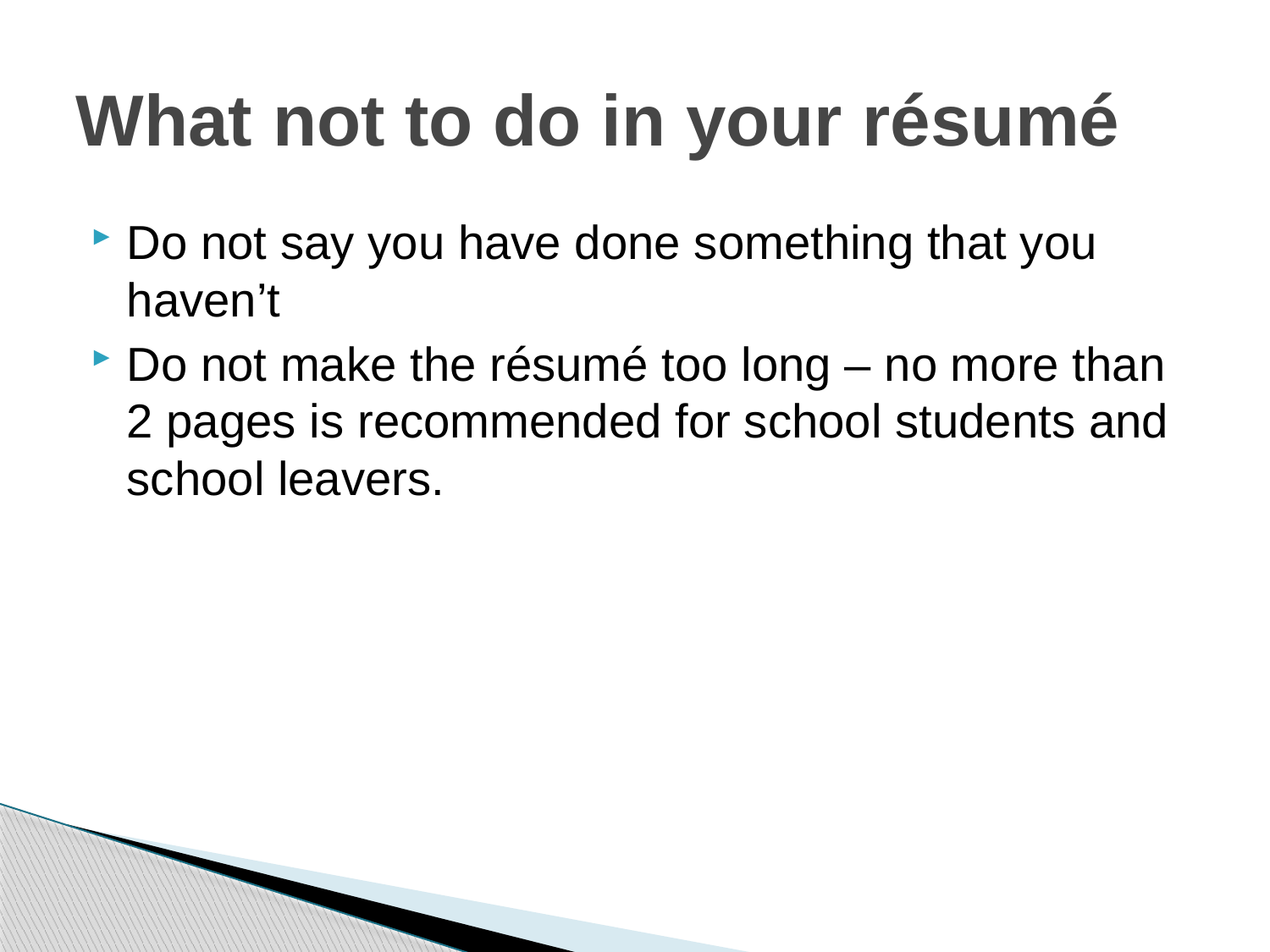

# What not to do in your résumé
Do not say you have done something that you haven’t
Do not make the résumé too long – no more than 2 pages is recommended for school students and school leavers.